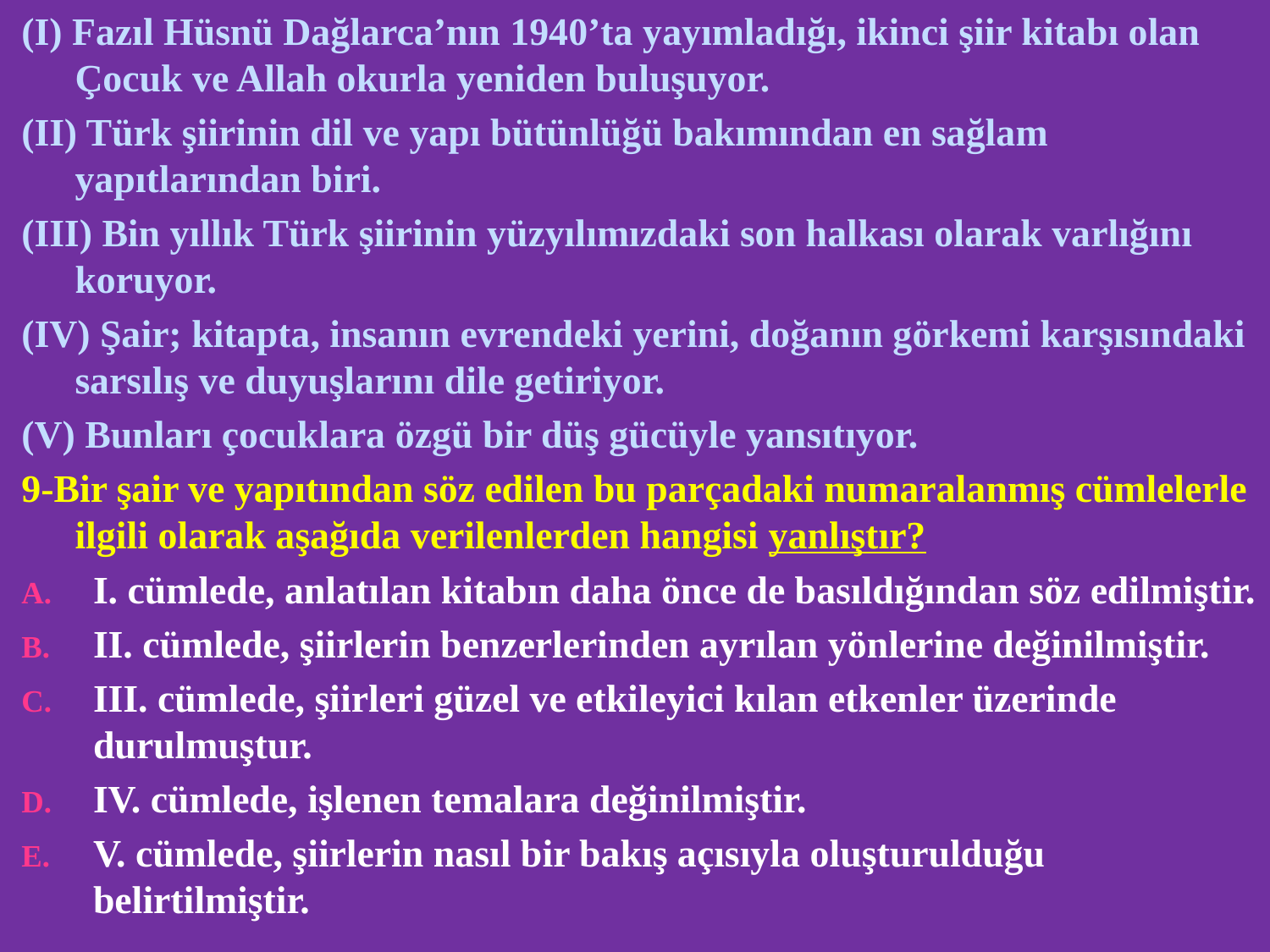

(I) Fazıl Hüsnü Dağlarca’nın 1940’ta yayımladığı, ikinci şiir kitabı olan Çocuk ve Allah okurla yeniden buluşuyor.
(II) Türk şiirinin dil ve yapı bütünlüğü bakımından en sağlam yapıtlarından biri.
(III) Bin yıllık Türk şiirinin yüzyılımızdaki son halkası olarak varlığını koruyor.
(IV) Şair; kitapta, insanın evrendeki yerini, doğanın görkemi karşısındaki sarsılış ve duyuşlarını dile getiriyor.
(V) Bunları çocuklara özgü bir düş gücüyle yansıtıyor.
9-Bir şair ve yapıtından söz edilen bu parçadaki numaralanmış cümlelerle ilgili olarak aşağıda verilenlerden hangisi yanlıştır?
I. cümlede, anlatılan kitabın daha önce de basıldığından söz edilmiştir.
II. cümlede, şiirlerin benzerlerinden ayrılan yönlerine değinilmiştir.
III. cümlede, şiirleri güzel ve etkileyici kılan etkenler üzerinde durulmuştur.
IV. cümlede, işlenen temalara değinilmiştir.
V. cümlede, şiirlerin nasıl bir bakış açısıyla oluşturulduğu belirtilmiştir.